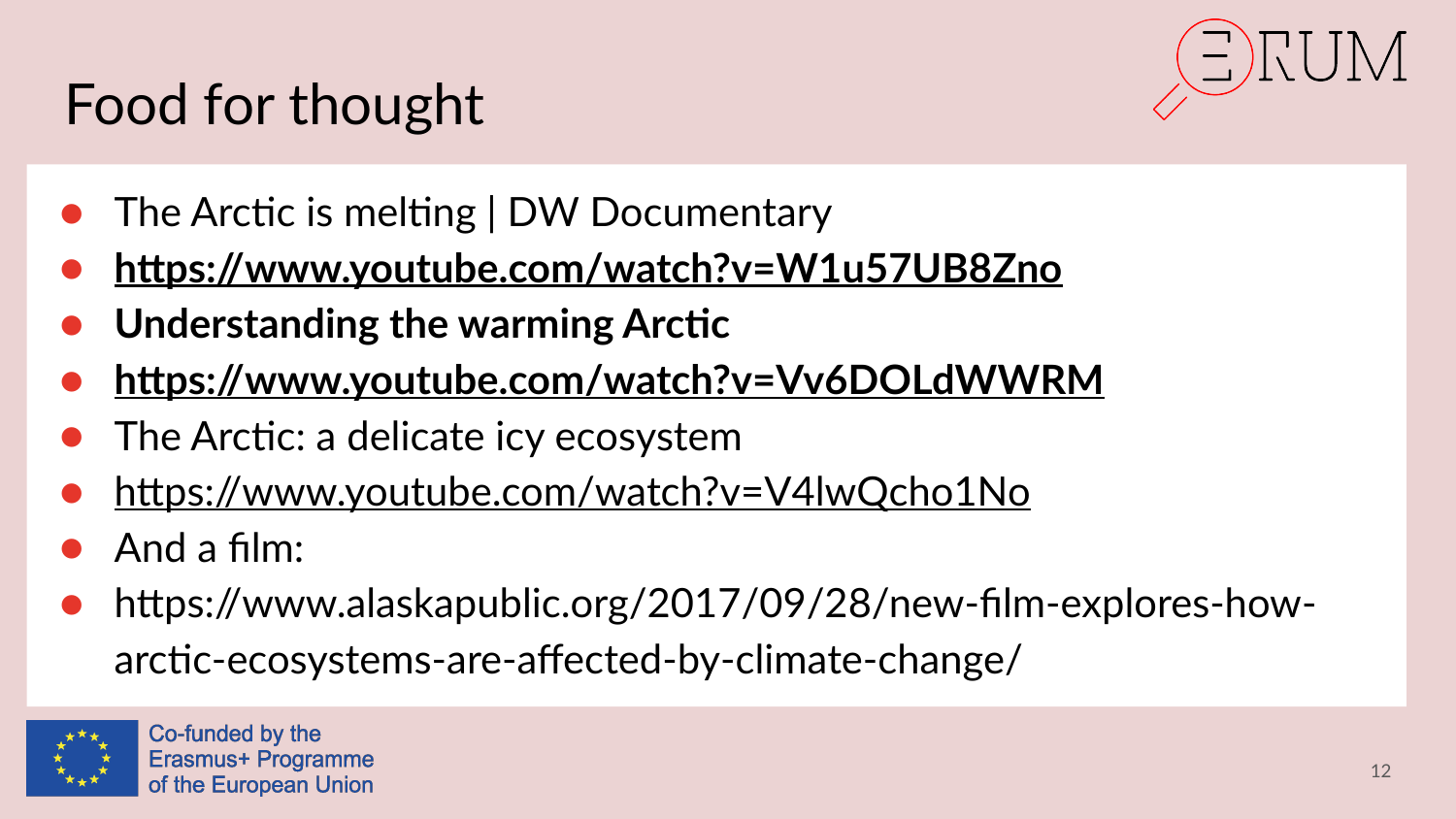

# Food for thought
The Arctic is melting | DW Documentary
https://www.youtube.com/watch?v=W1u57UB8Zno
Understanding the warming Arctic
https://www.youtube.com/watch?v=Vv6DOLdWWRM
The Arctic: a delicate icy ecosystem
https://www.youtube.com/watch?v=V4lwQcho1No
And a film:
https://www.alaskapublic.org/2017/09/28/new-film-explores-how-arctic-ecosystems-are-affected-by-climate-change/

12